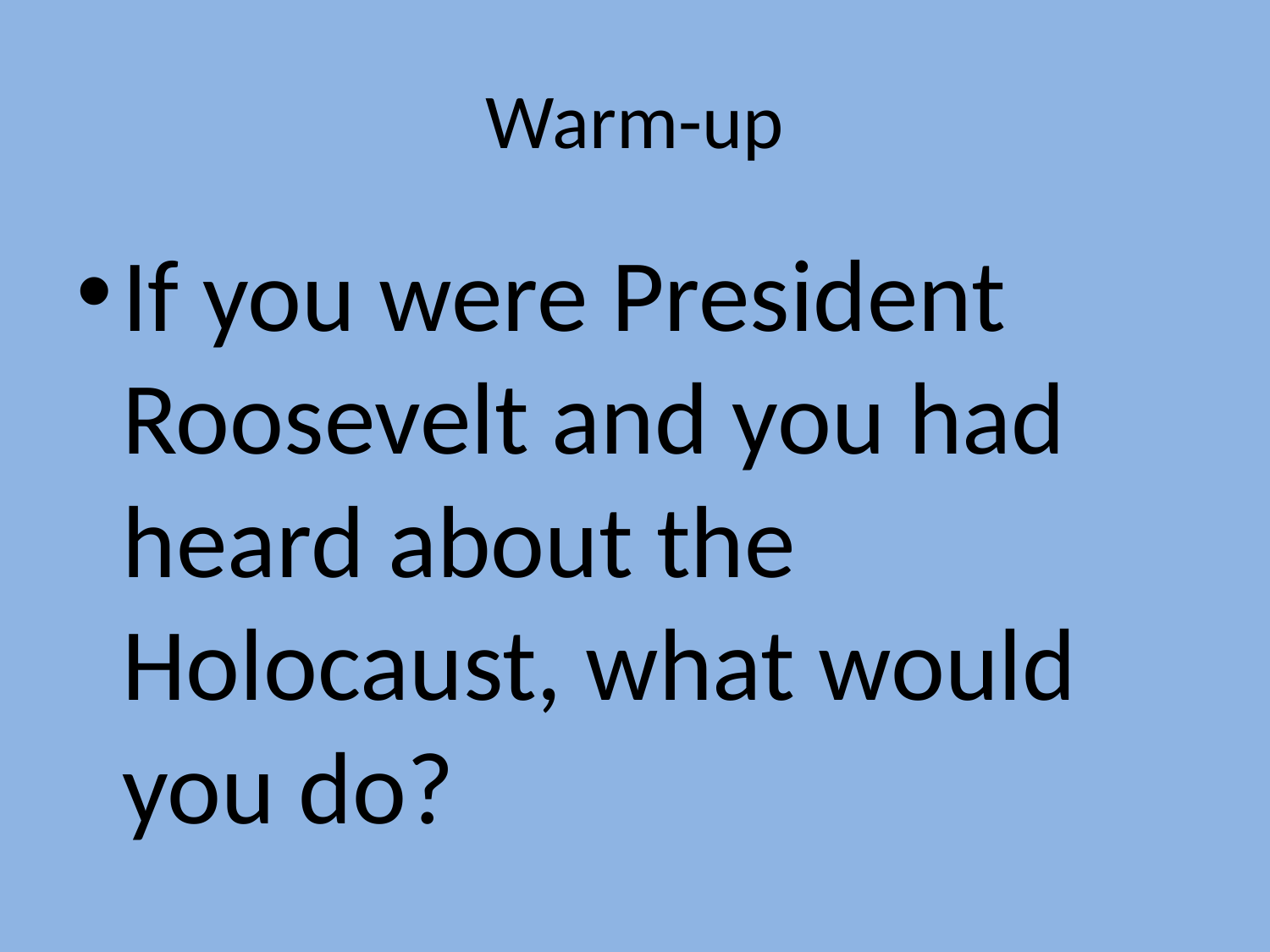

# Warm-up
If you were President Roosevelt and you had heard about the Holocaust, what would you do?